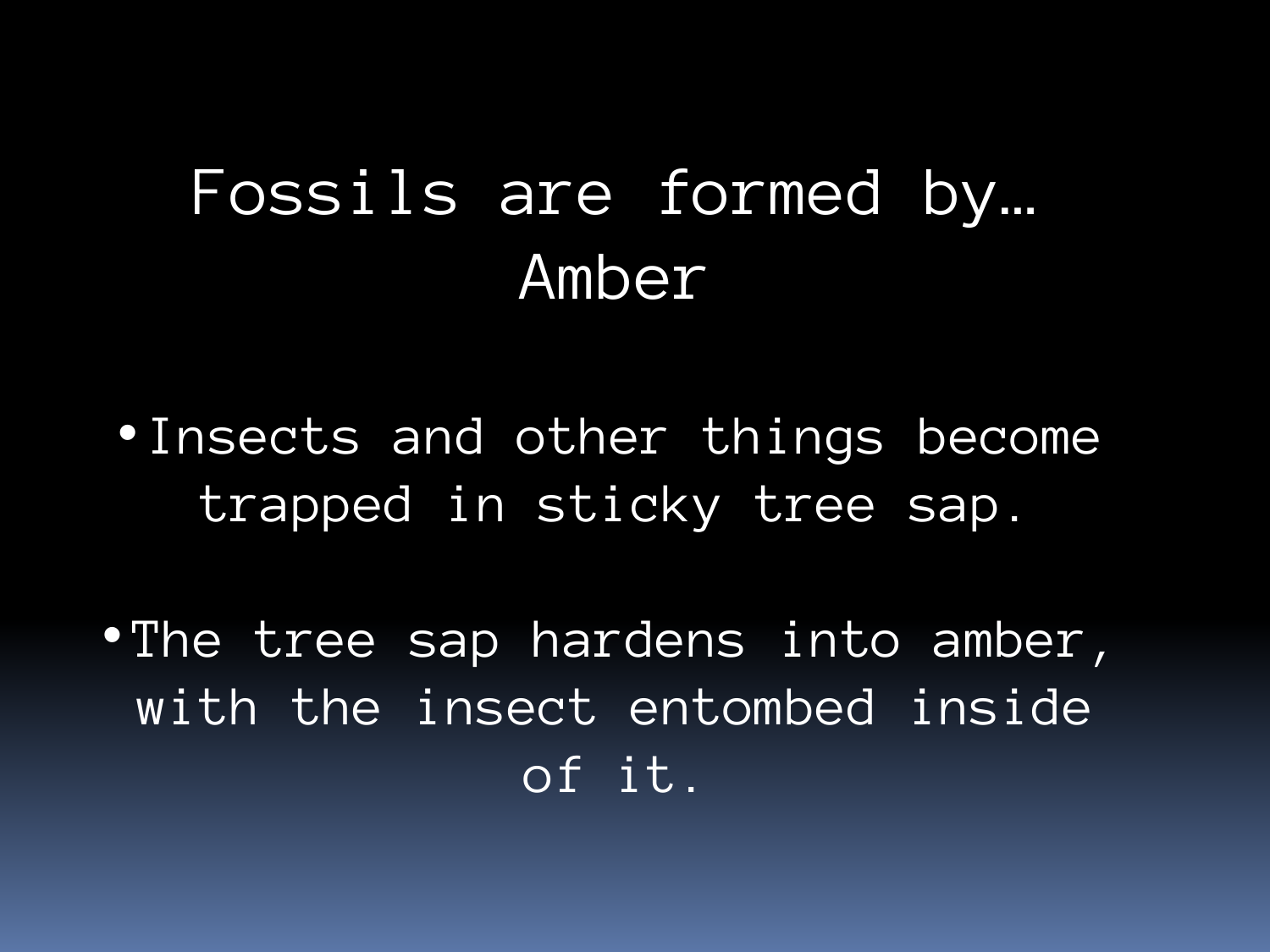

Fossils are formed by…
Amber

Insects and other things become trapped in sticky tree sap.

The tree sap hardens into amber, with the insect entombed inside of it.